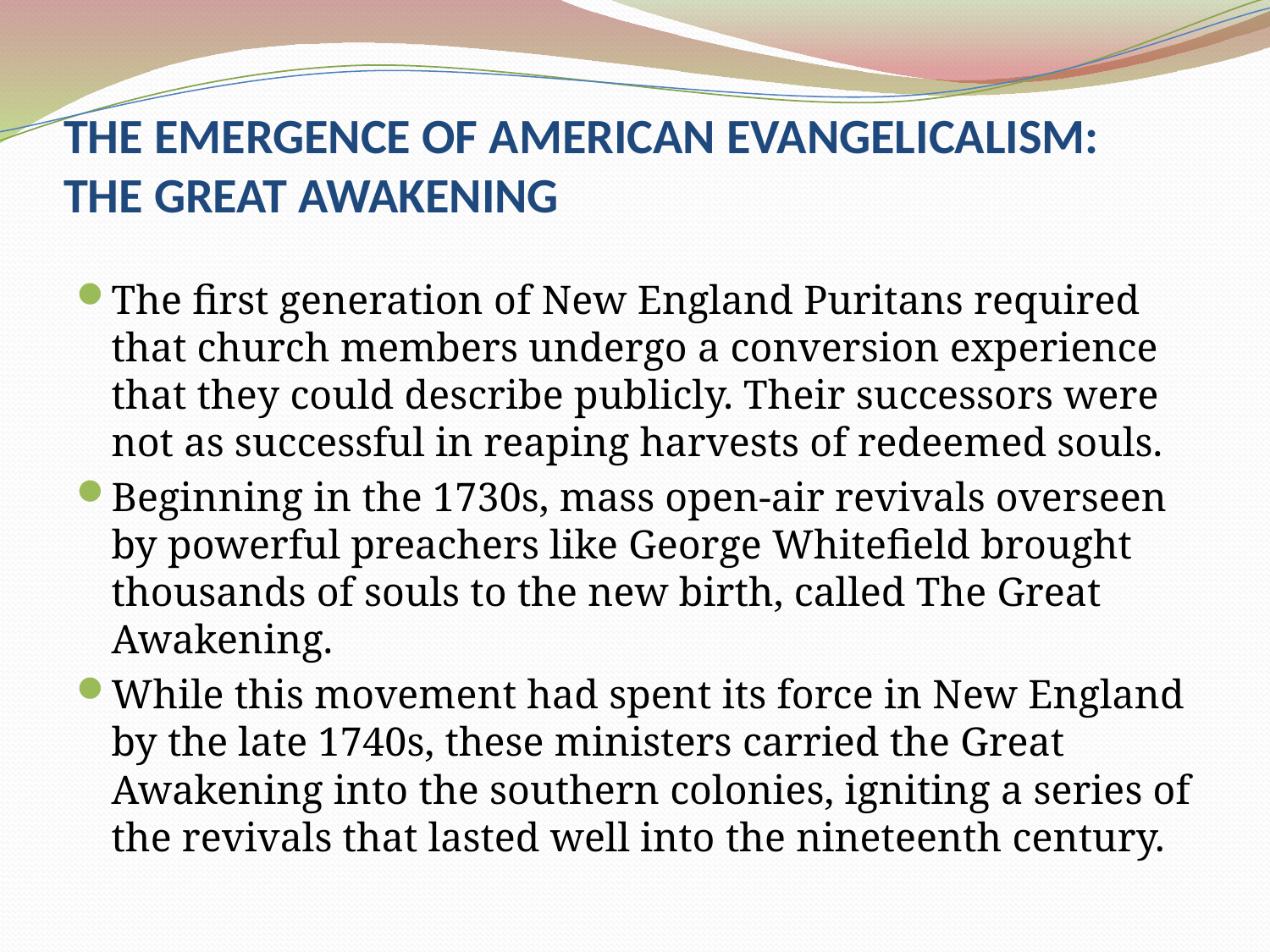

# THE EMERGENCE OF AMERICAN EVANGELICALISM: THE GREAT AWAKENING
The first generation of New England Puritans required that church members undergo a conversion experience that they could describe publicly. Their successors were not as successful in reaping harvests of redeemed souls.
Beginning in the 1730s, mass open-air revivals overseen by powerful preachers like George Whitefield brought thousands of souls to the new birth, called The Great Awakening.
While this movement had spent its force in New England by the late 1740s, these ministers carried the Great Awakening into the southern colonies, igniting a series of the revivals that lasted well into the nineteenth century.